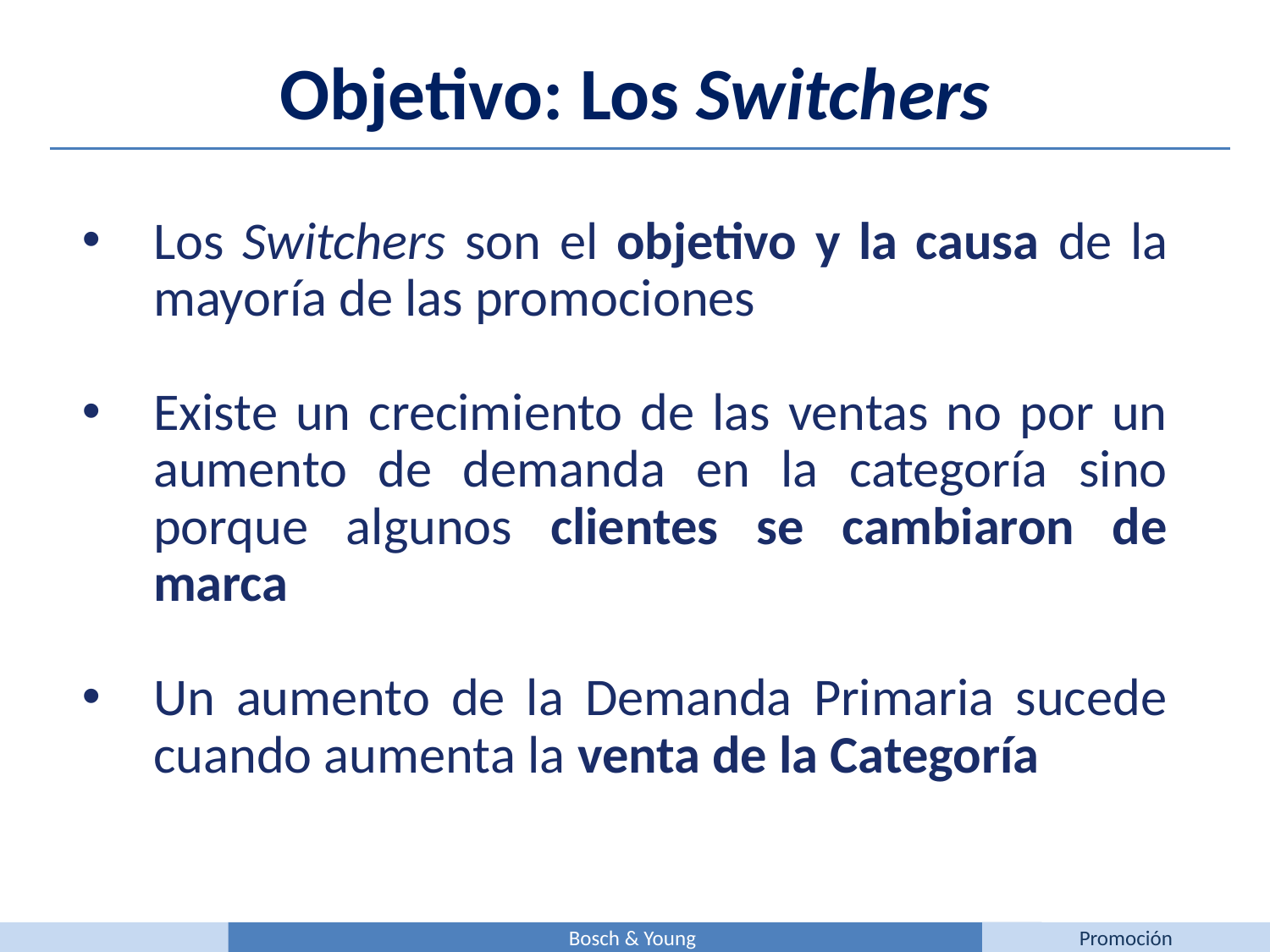

Objetivo: Los Switchers
Los Switchers son el objetivo y la causa de la mayoría de las promociones

Existe un crecimiento de las ventas no por un aumento de demanda en la categoría sino porque algunos clientes se cambiaron de marca

Un aumento de la Demanda Primaria sucede cuando aumenta la venta de la Categoría

Bosch & Young
Promoción